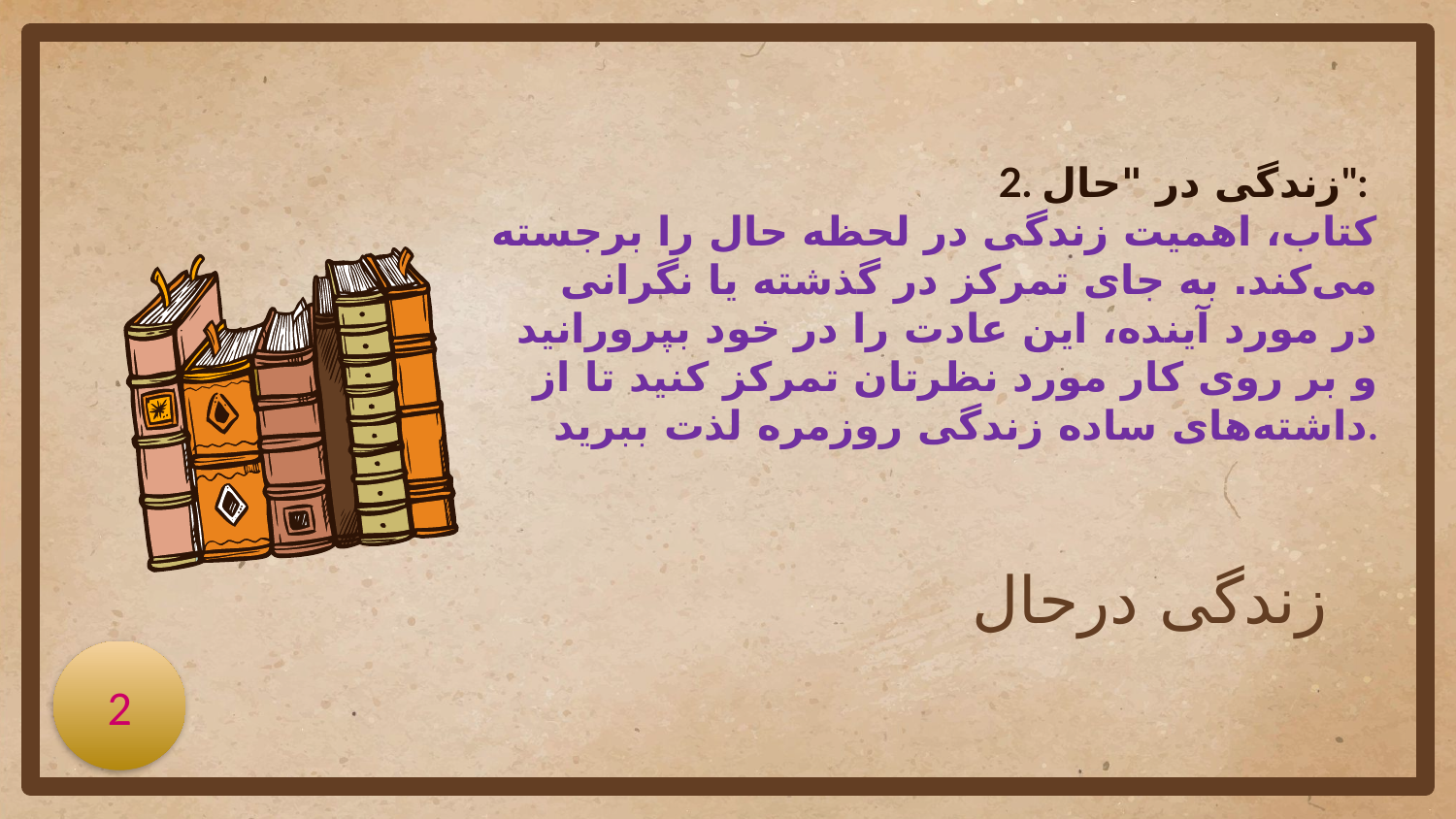

2. زندگی در "حال":
کتاب، اهمیت زندگی در لحظه حال را برجسته می‌کند. به جای تمرکز در گذشته یا نگرانی در مورد آینده، این عادت را در خود بپرورانید و بر روی کار مورد نظرتان تمرکز کنید تا از داشته‌های ساده زندگی روزمره لذت ببرید.

# زندگی درحال
2